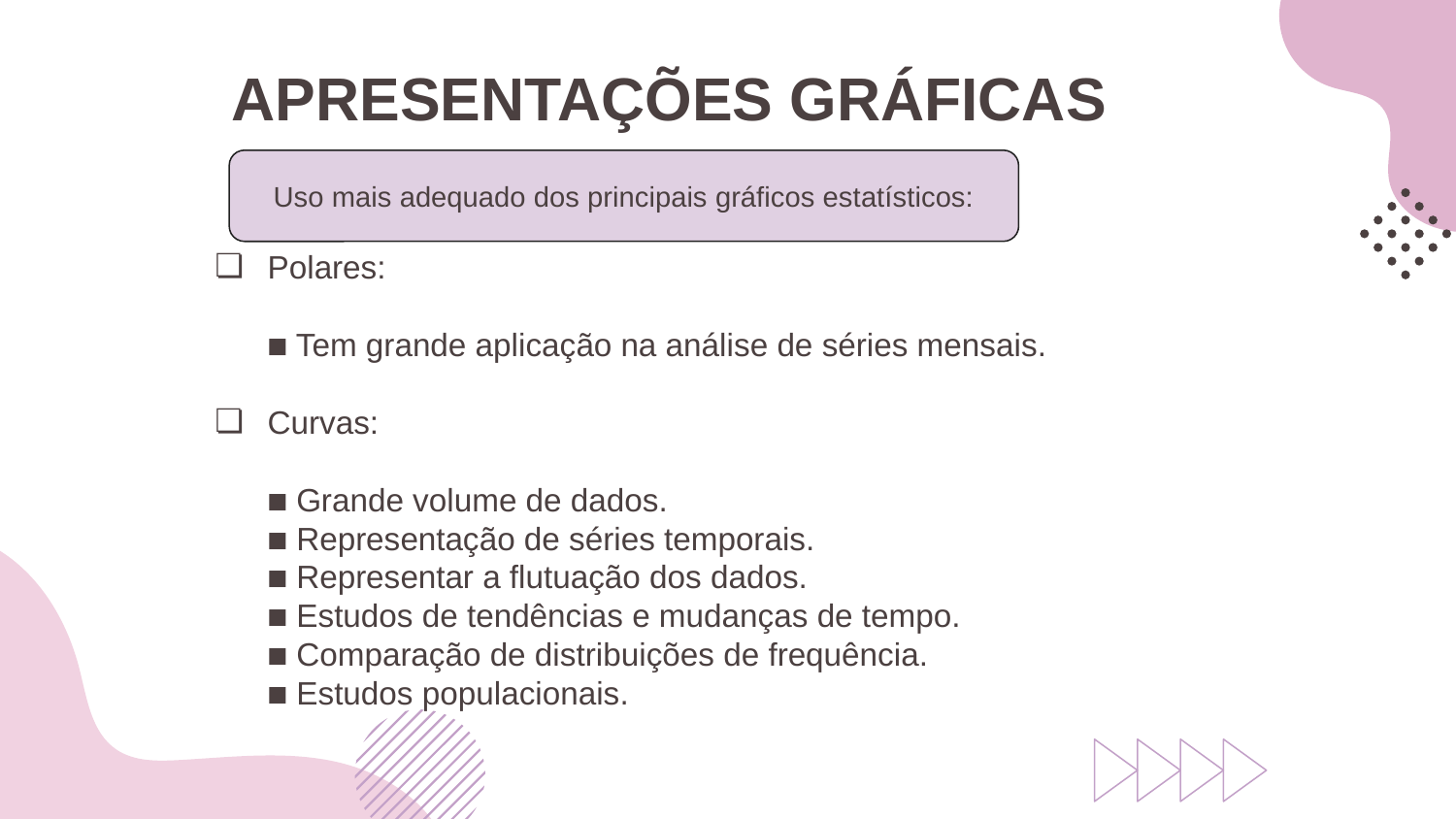

# APRESENTAÇÕES GRÁFICAS

Uso mais adequado dos principais gráficos estatísticos:
Polares:
◼ Tem grande aplicação na análise de séries mensais.
Curvas:
◼ Grande volume de dados.
◼ Representação de séries temporais.
◼ Representar a flutuação dos dados.
◼ Estudos de tendências e mudanças de tempo.
◼ Comparação de distribuições de frequência.
◼ Estudos populacionais.